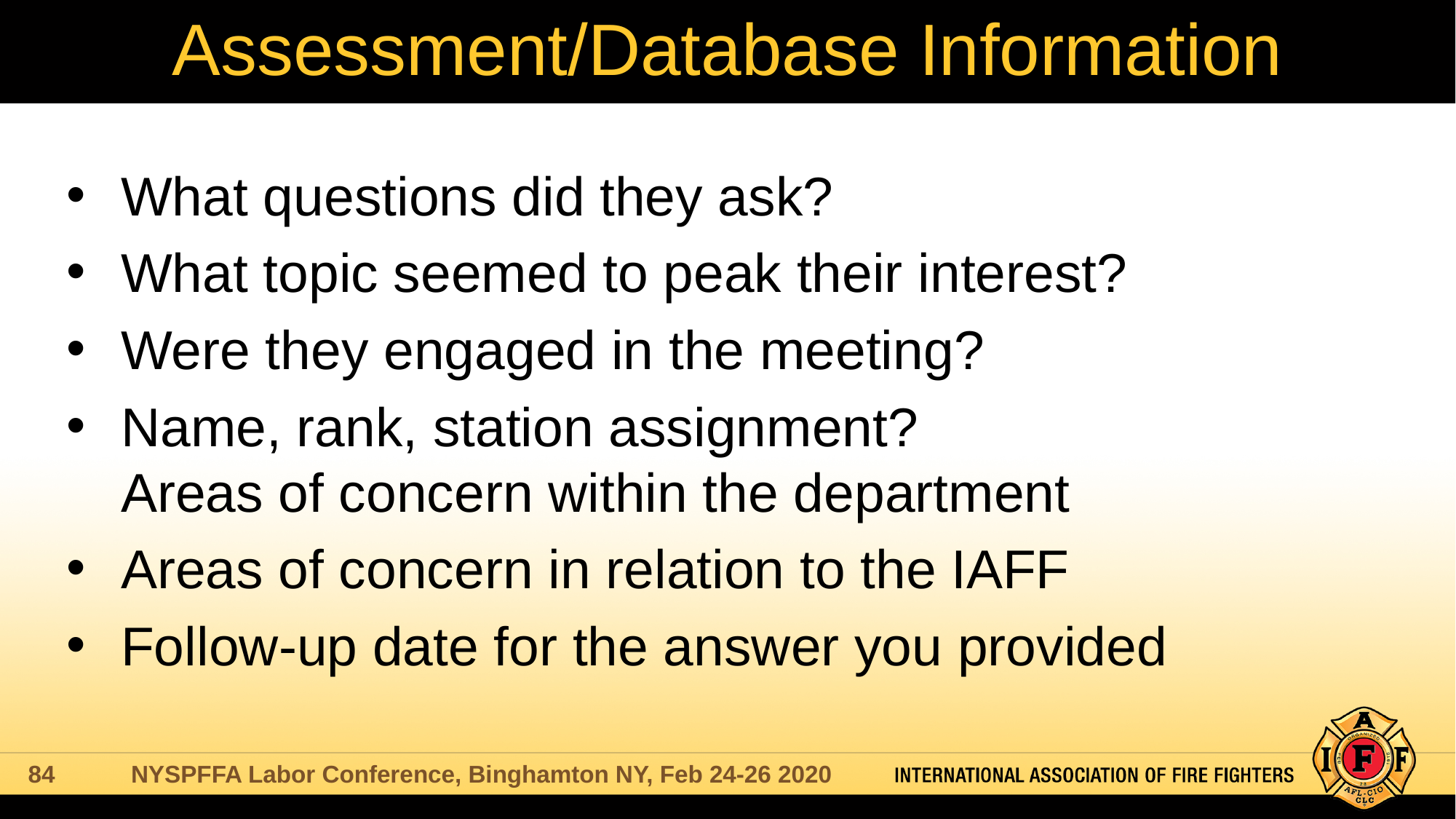

# Assessment/Database Information
What questions did they ask?
What topic seemed to peak their interest?
Were they engaged in the meeting?
Name, rank, station assignment?
Areas of concern within the department
Areas of concern in relation to the IAFF
Follow-up date for the answer you provided

NYSPFFA Labor Conference, Binghamton NY, Feb 24-26 2020